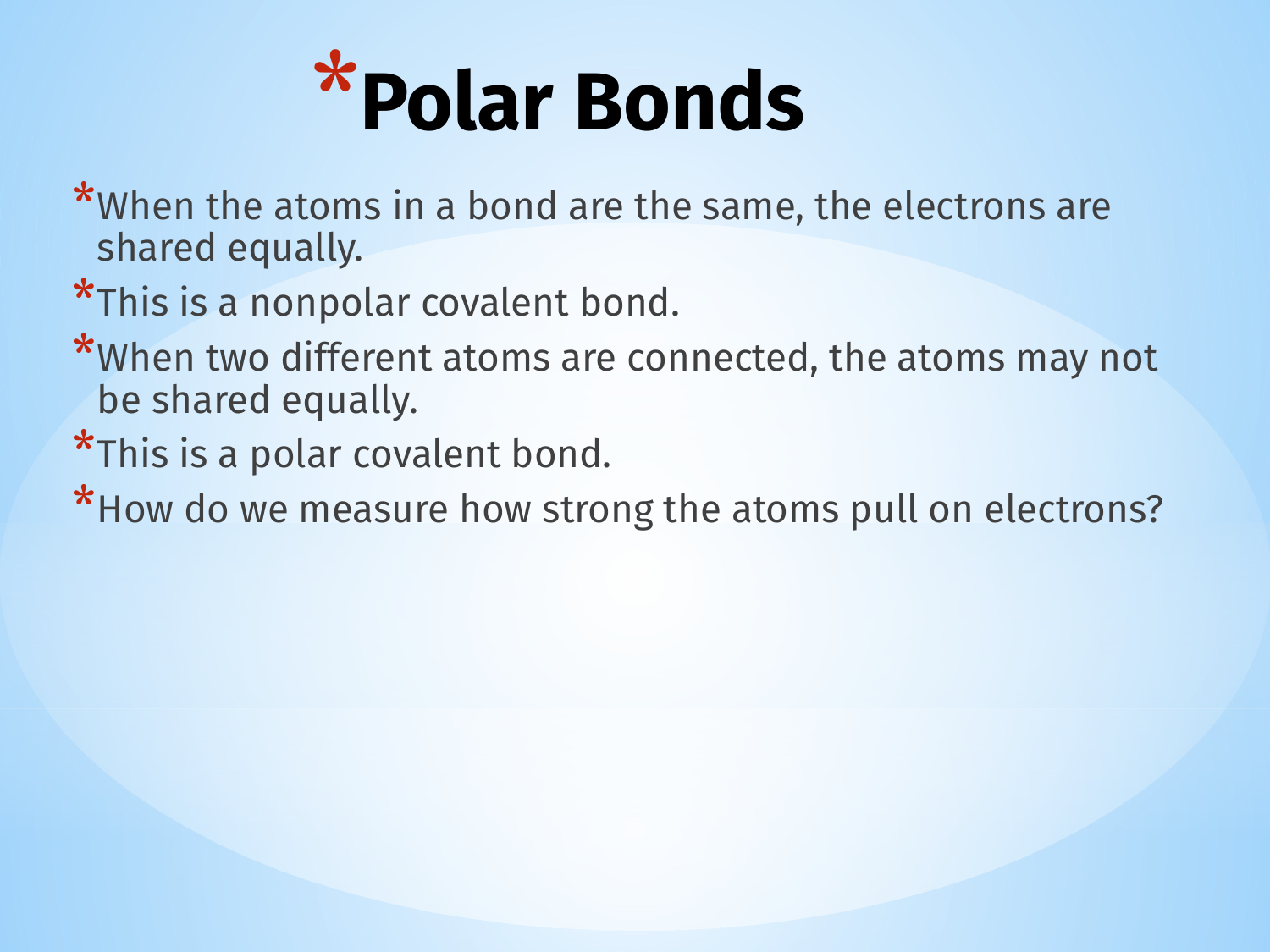

# Polar Bonds
When the atoms in a bond are the same, the electrons are shared equally.
This is a nonpolar covalent bond.
When two different atoms are connected, the atoms may not be shared equally.
This is a polar covalent bond.
How do we measure how strong the atoms pull on electrons?